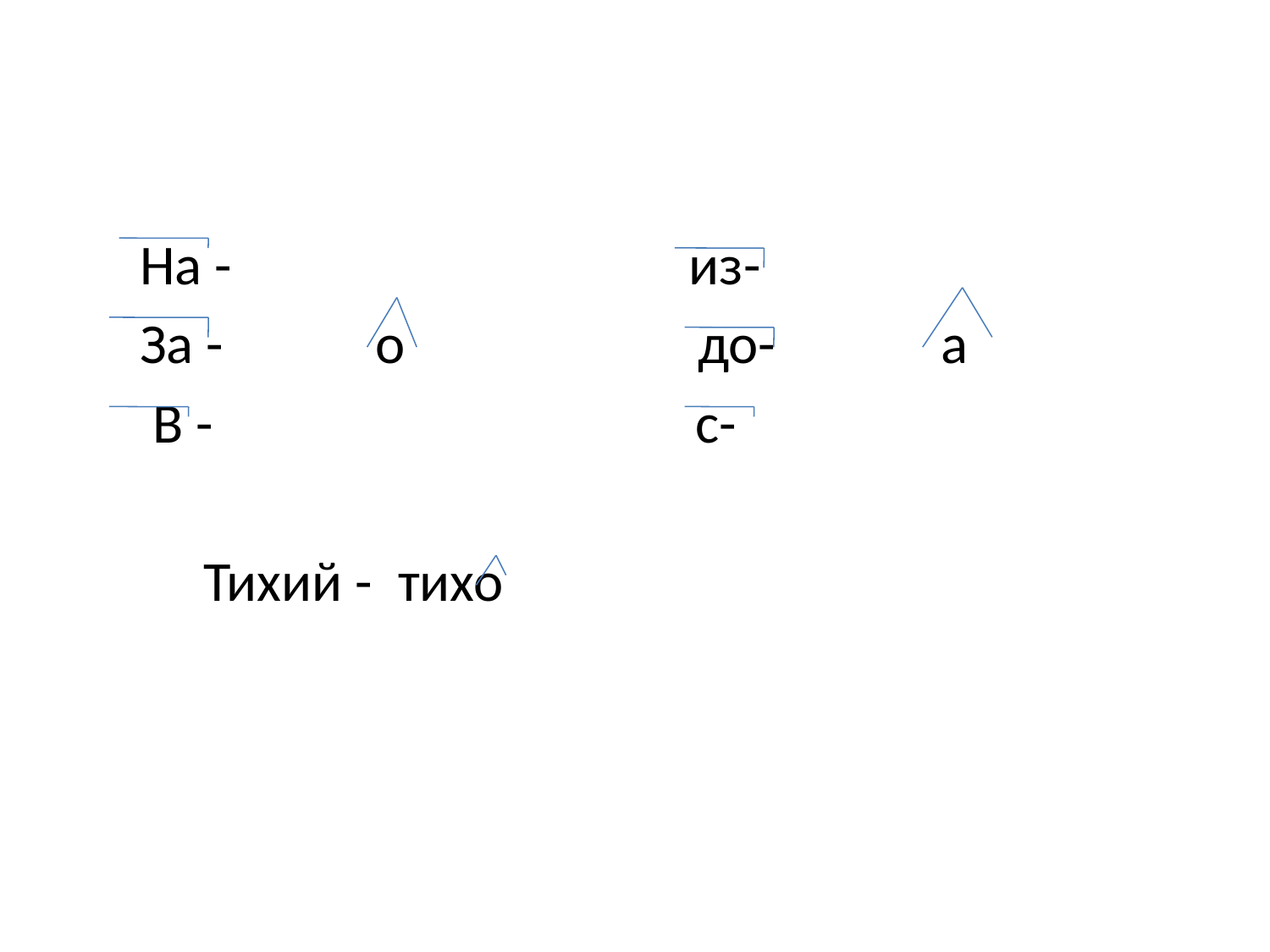

#
     На -                                    из-
     За -            о                       до-             а
      В -                                      с-

          Тихий -  тихо